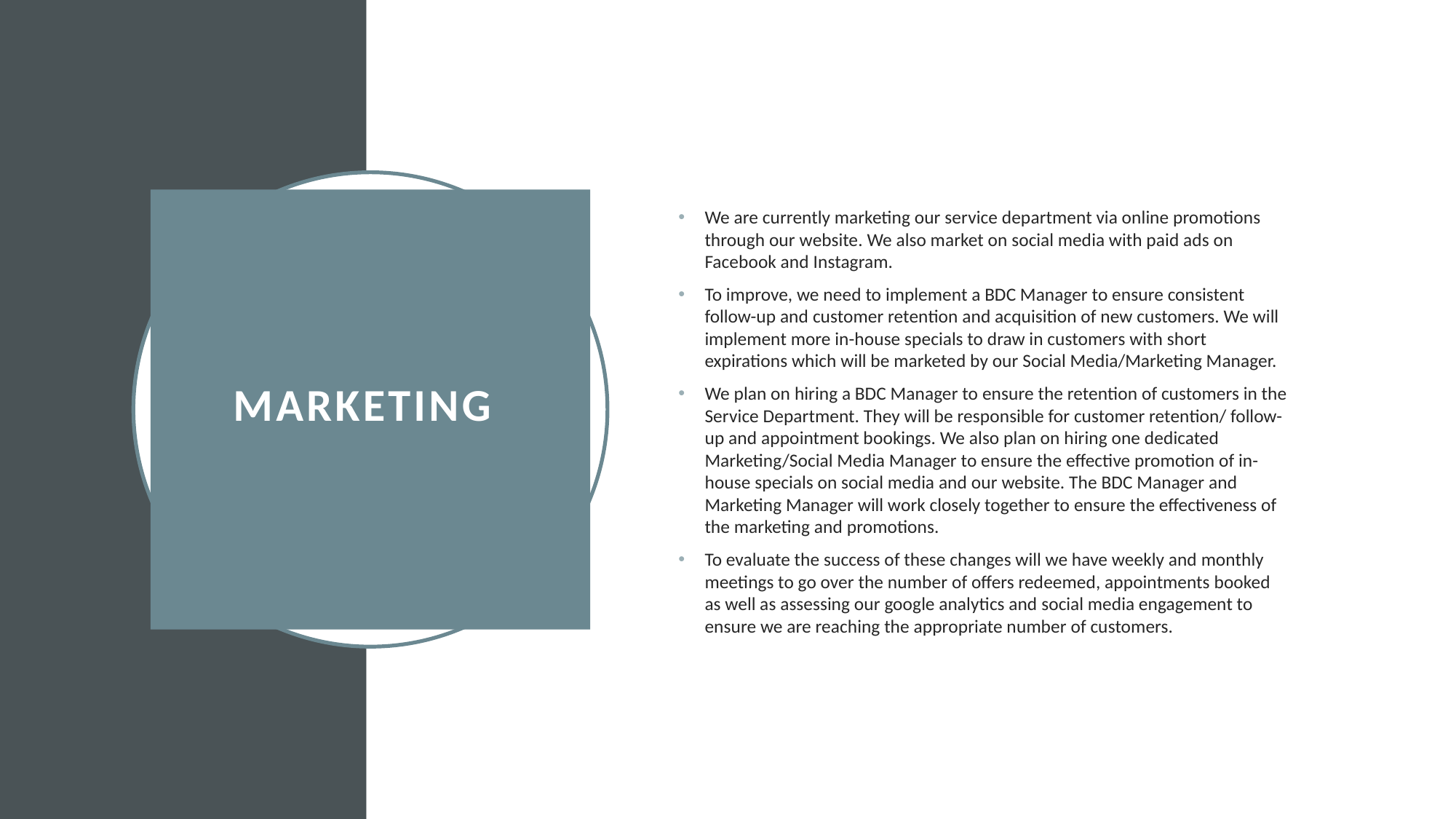

We are currently marketing our service department via online promotions through our website. We also market on social media with paid ads on Facebook and Instagram.
To improve, we need to implement a BDC Manager to ensure consistent follow-up and customer retention and acquisition of new customers. We will implement more in-house specials to draw in customers with short expirations which will be marketed by our Social Media/Marketing Manager.
We plan on hiring a BDC Manager to ensure the retention of customers in the Service Department. They will be responsible for customer retention/ follow-up and appointment bookings. We also plan on hiring one dedicated Marketing/Social Media Manager to ensure the effective promotion of in-house specials on social media and our website. The BDC Manager and Marketing Manager will work closely together to ensure the effectiveness of the marketing and promotions.
To evaluate the success of these changes will we have weekly and monthly meetings to go over the number of offers redeemed, appointments booked as well as assessing our google analytics and social media engagement to ensure we are reaching the appropriate number of customers.

# Marketing